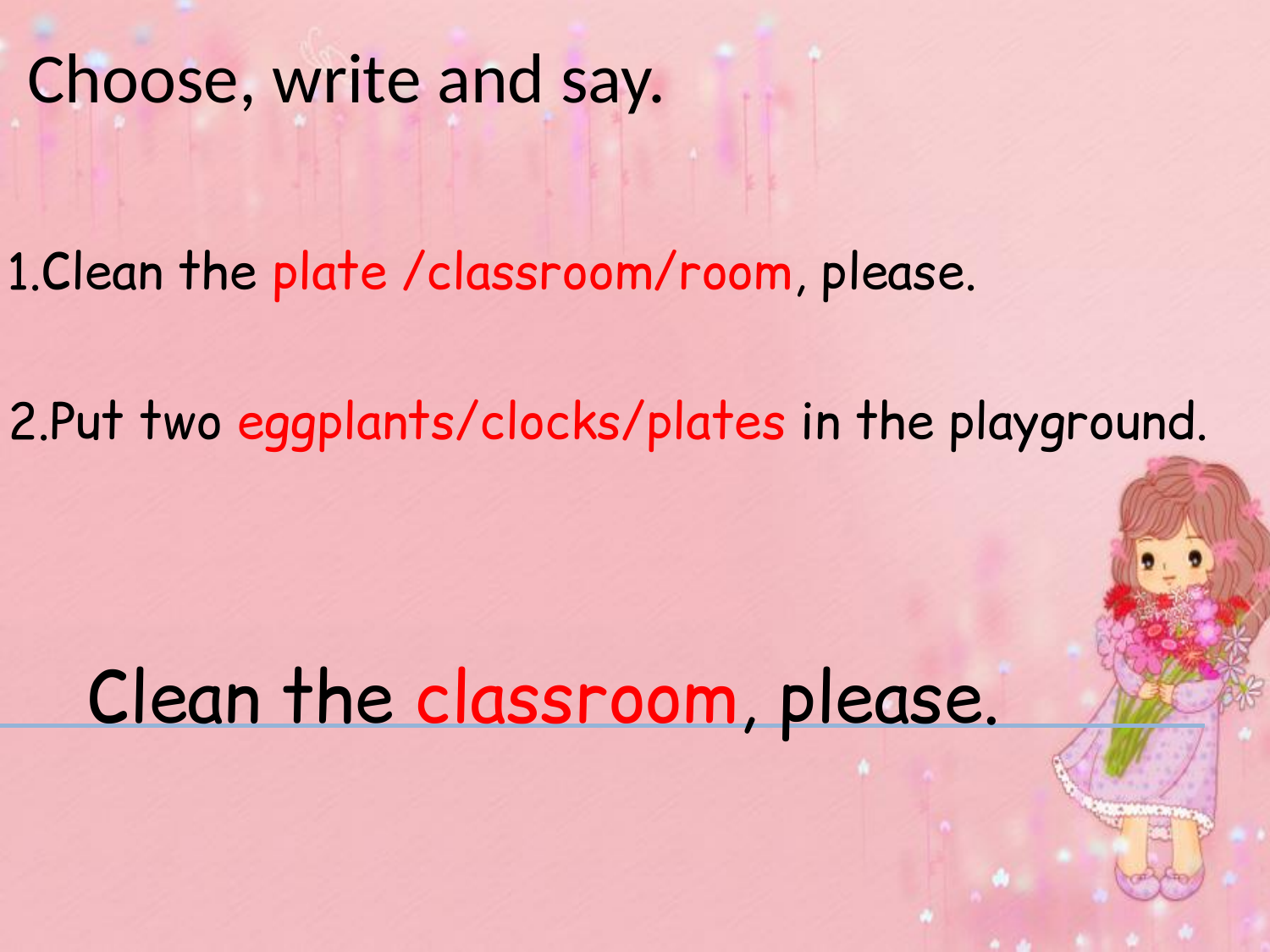

Choose, write and say.
1.Clean the plate /classroom/room, please.
2.Put two eggplants/clocks/plates in the playground.
Clean the classroom, please.